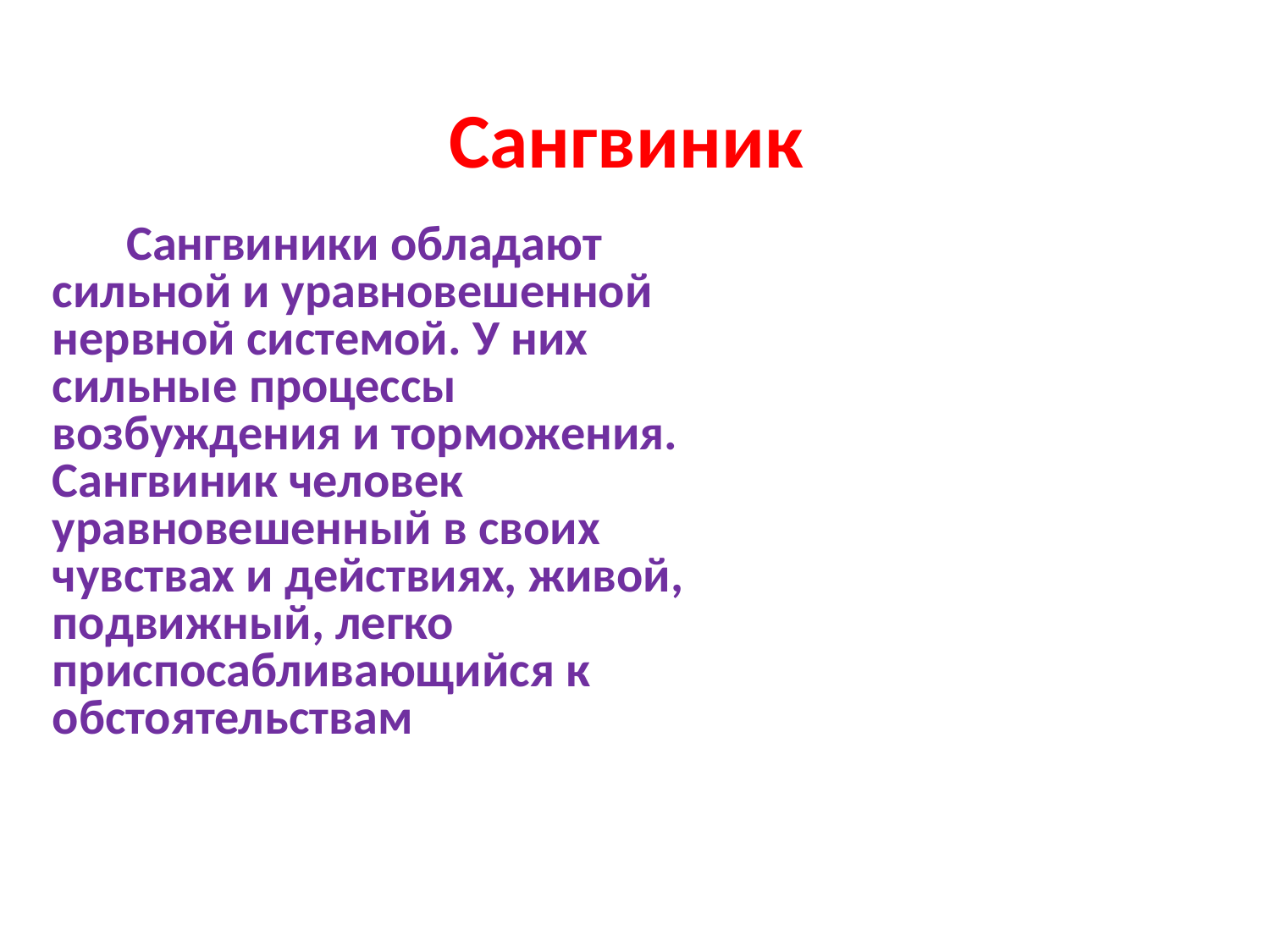

# Сангвиник
Сангвиники обладают сильной и уравновешенной нервной системой. У них сильные процессы возбуждения и торможения. Сангвиник человек уравновешенный в своих чувствах и действиях, живой, подвижный, легко приспосабливающийся к обстоятельствам